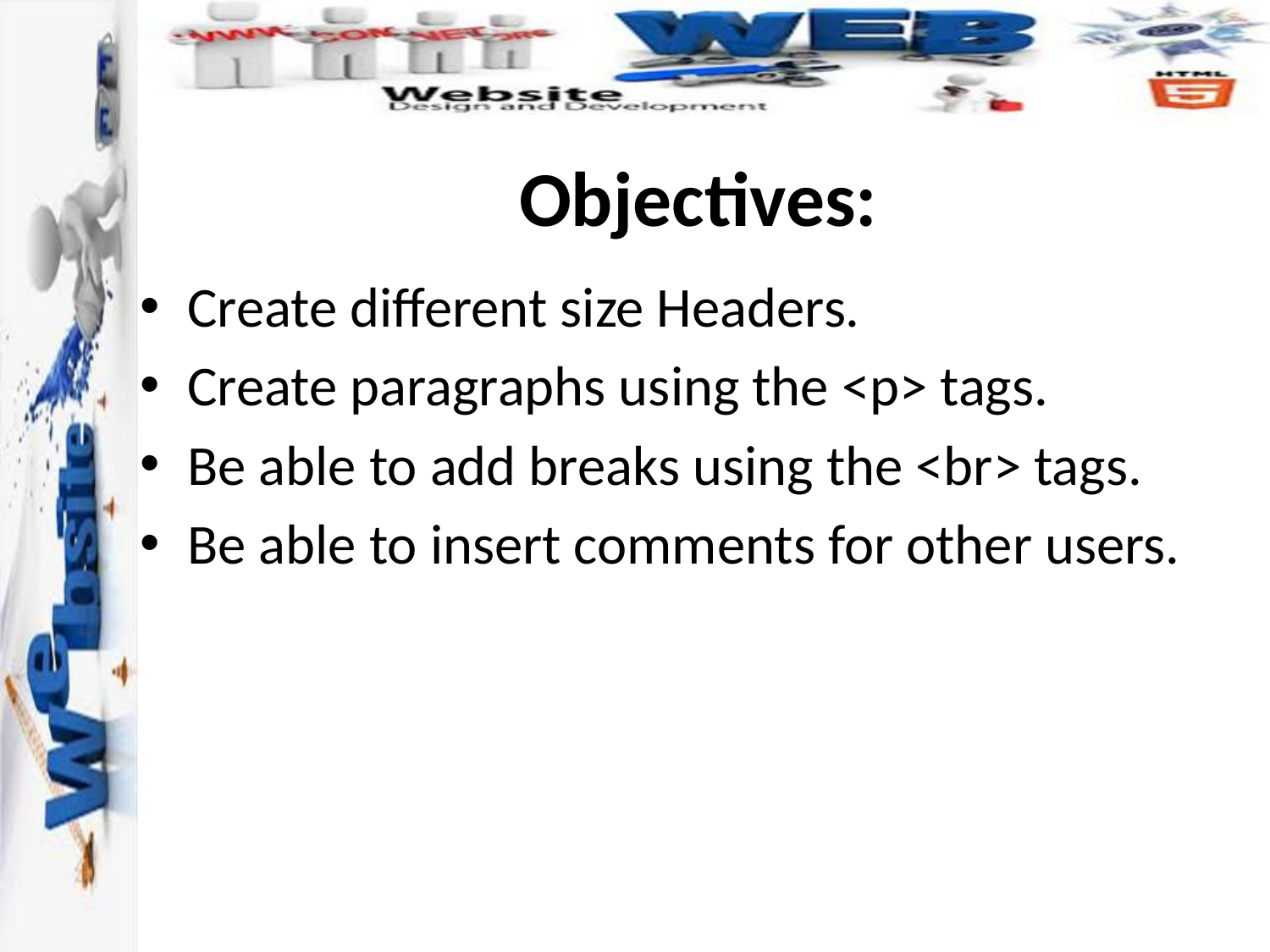

# Objectives:
Create different size Headers.
Create paragraphs using the <p> tags.
Be able to add breaks using the <br> tags.
Be able to insert comments for other users.